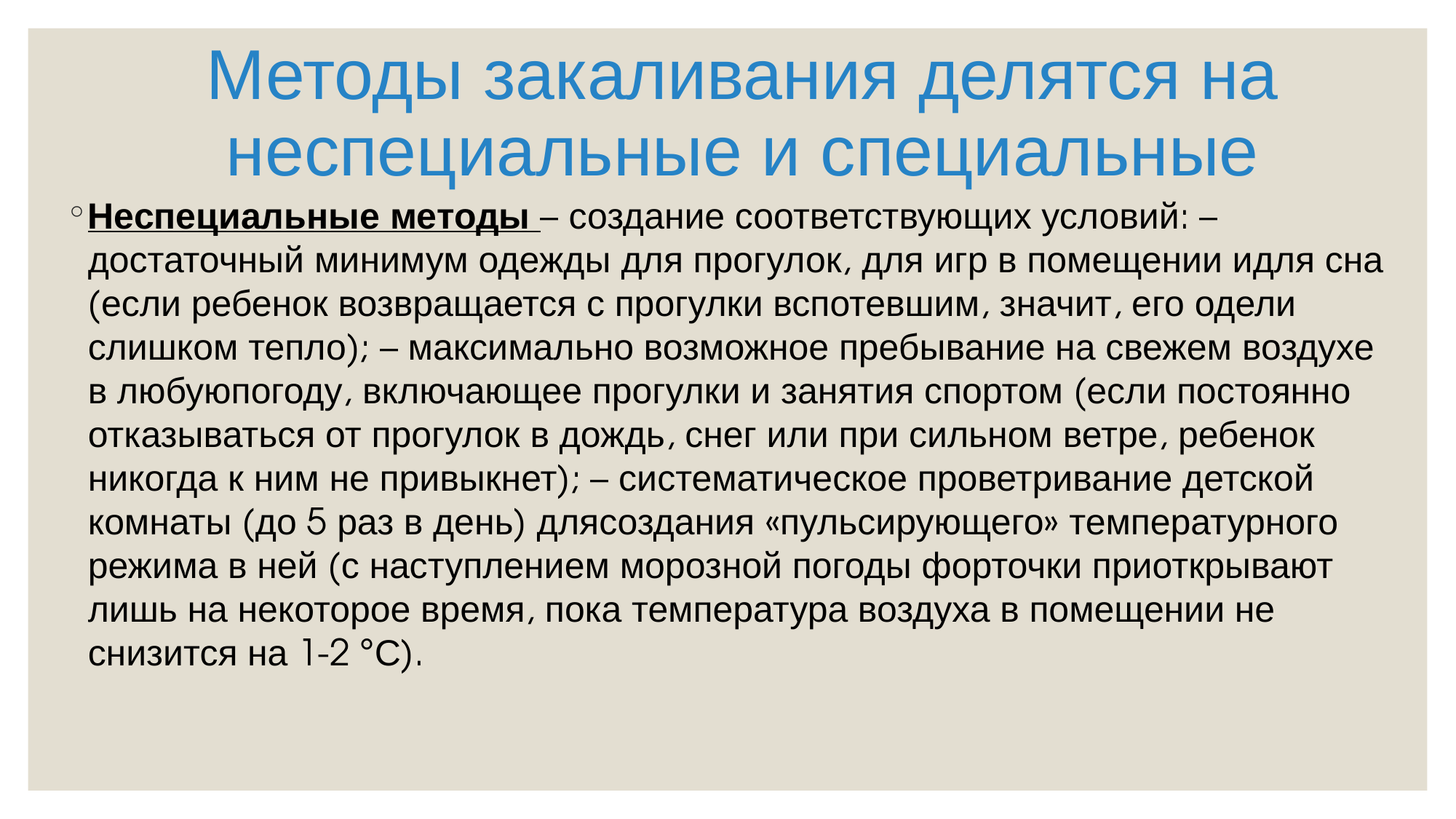

# Методы закаливания делятся на неспециальные и специальные
Неспециальные методы – создание соответствующих условий: – достаточный минимум одежды для прогулок, для игр в помещении идля сна (если ребенок возвращается с прогулки вспотевшим, значит, его одели слишком тепло); – максимально возможное пребывание на свежем воздухе в любуюпогоду, включающее прогулки и занятия спортом (если постоянно отказываться от прогулок в дождь, снег или при сильном ветре, ребенок никогда к ним не привыкнет); – систематическое проветривание детской комнаты (до 5 раз в день) длясоздания «пульсирующего» температурного режима в ней (с наступлением морозной погоды форточки приоткрывают лишь на некоторое время, пока температура воздуха в помещении не снизится на 1-2 °С).